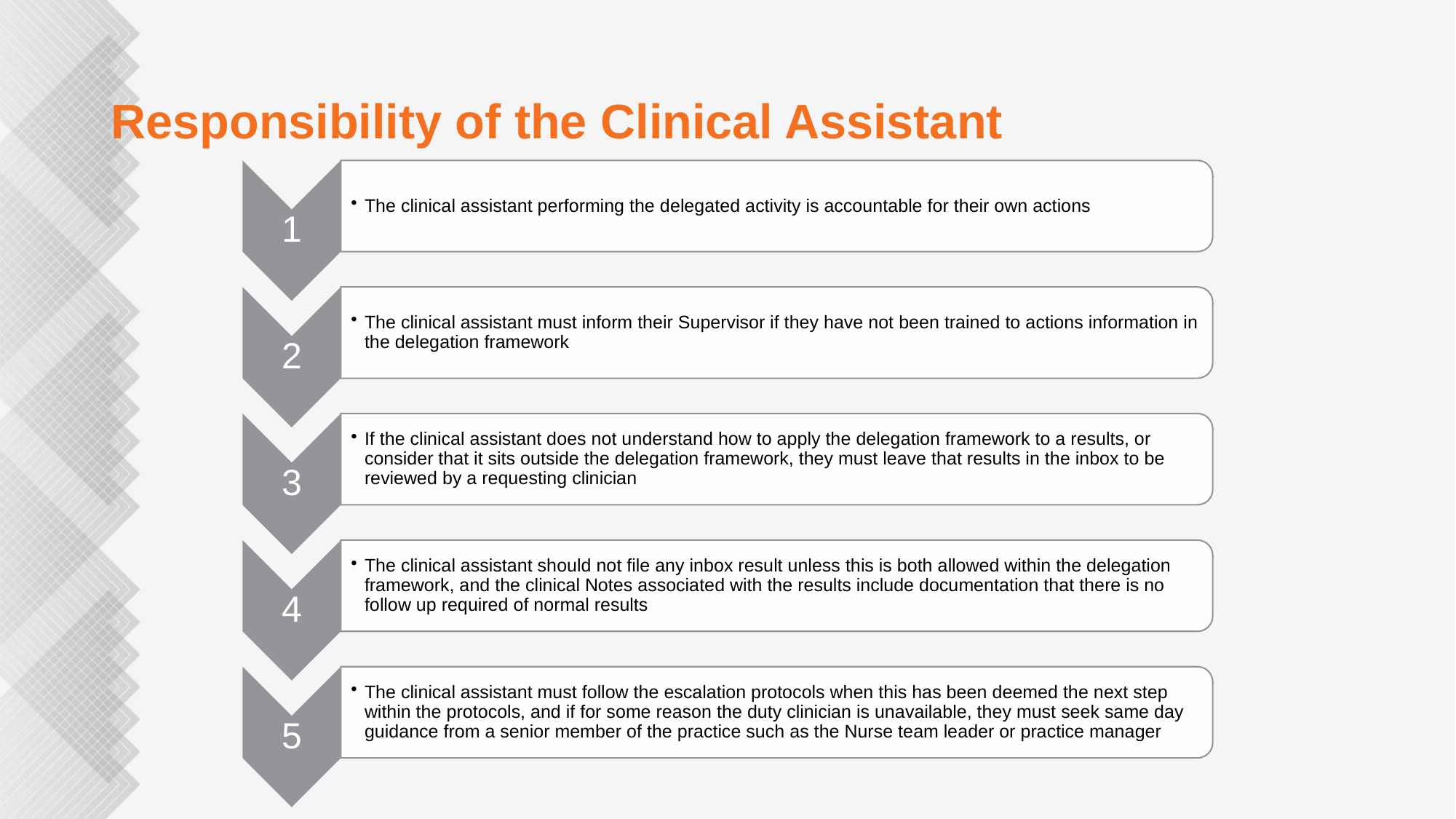

# Responsibility of the Clinical Assistant
1
The clinical assistant performing the delegated activity is accountable for their own actions
2
The clinical assistant must inform their Supervisor if they have not been trained to actions information in the delegation framework
3
If the clinical assistant does not understand how to apply the delegation framework to a results, or consider that it sits outside the delegation framework, they must leave that results in the inbox to be reviewed by a requesting clinician
4
The clinical assistant should not file any inbox result unless this is both allowed within the delegation framework, and the clinical Notes associated with the results include documentation that there is no follow up required of normal results
5
The clinical assistant must follow the escalation protocols when this has been deemed the next step within the protocols, and if for some reason the duty clinician is unavailable, they must seek same day guidance from a senior member of the practice such as the Nurse team leader or practice manager